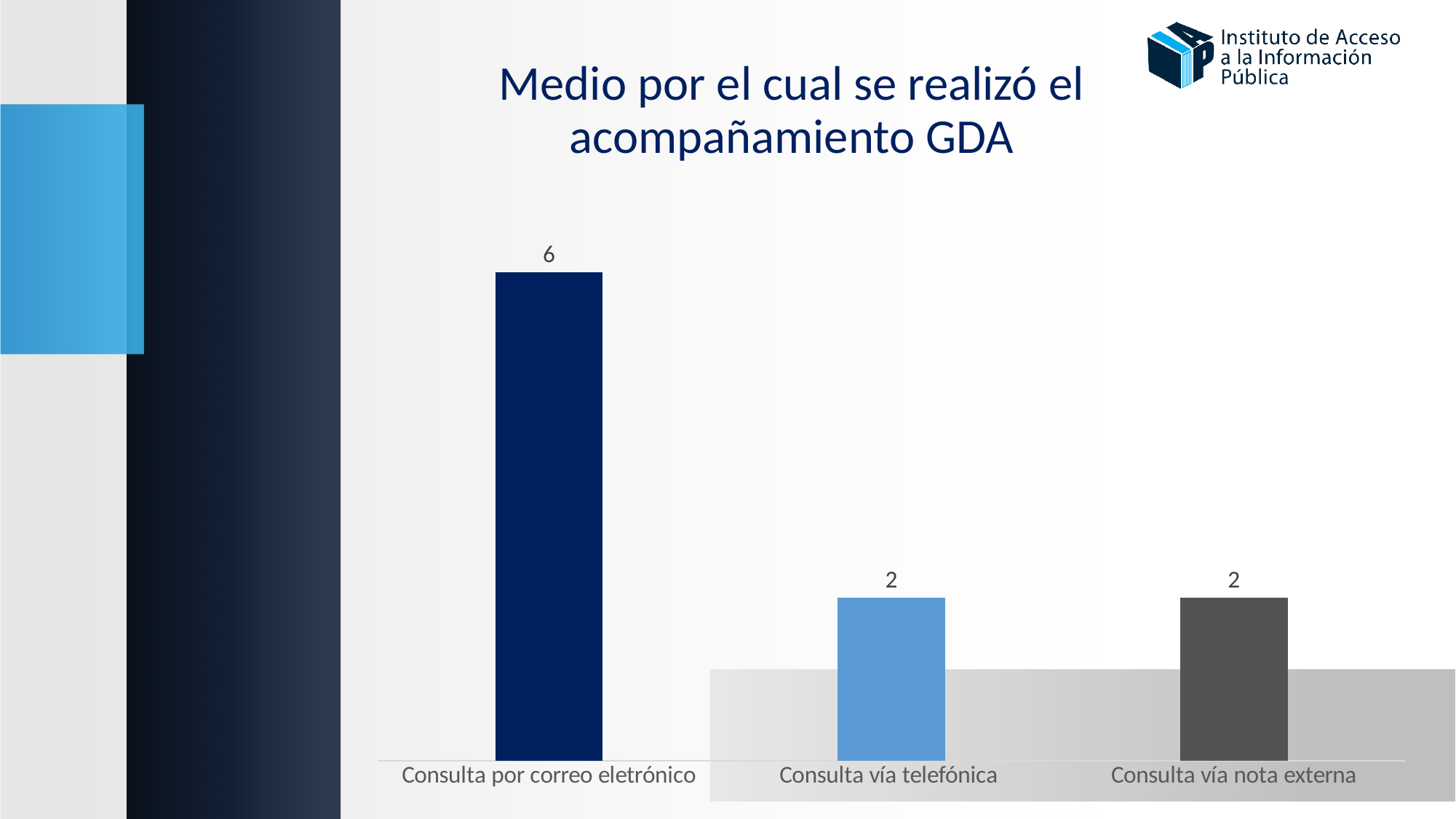

Medio por el cual se realizó el acompañamiento GDA

### Chart

| Category |  |
|---|---|
| Consulta por correo eletrónico | 6.0 |
| Consulta vía telefónica  | 2.0 |
| Consulta vía nota externa | 2.0 |

### Chart

| Category |
|---|